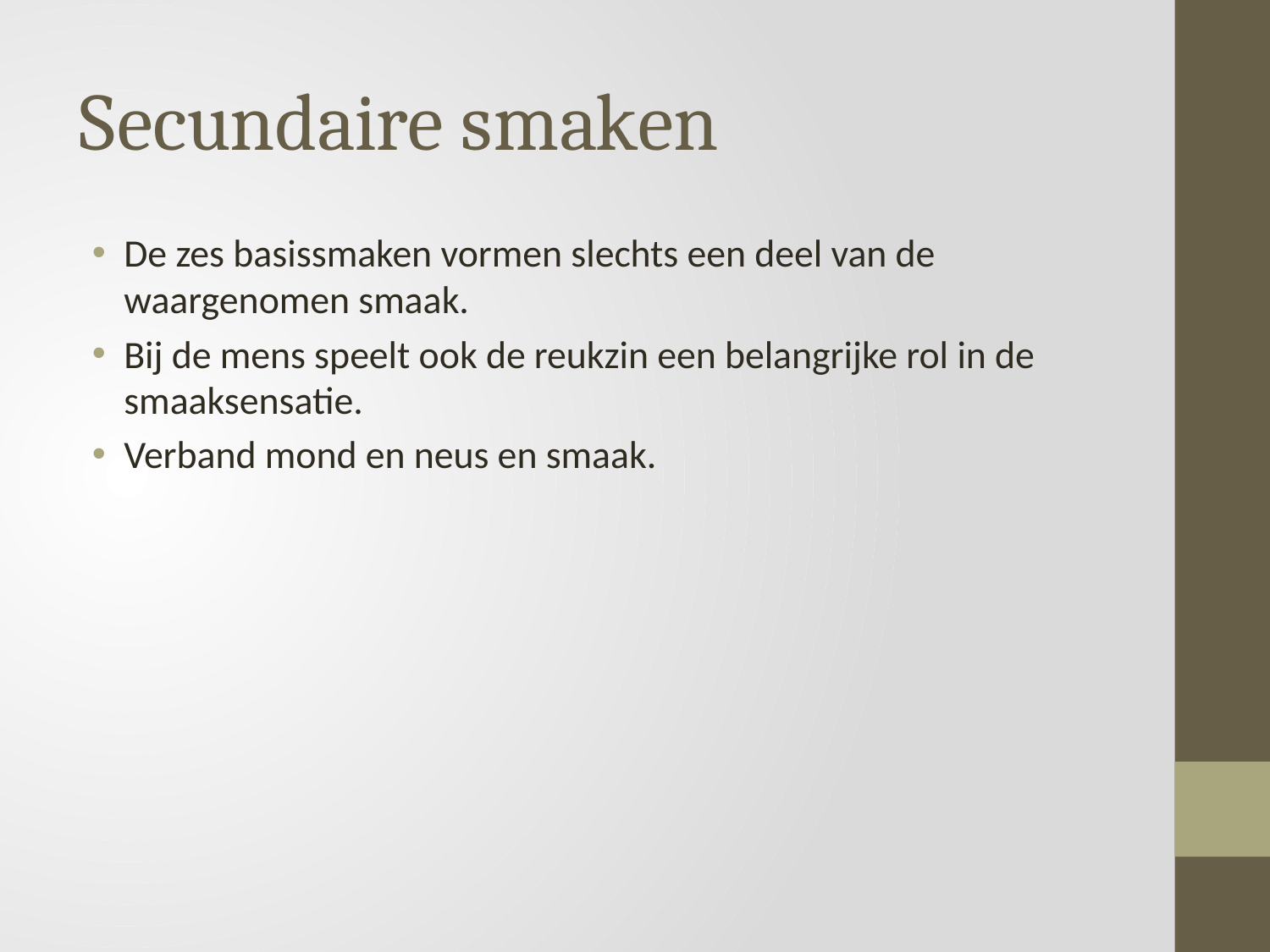

# Secundaire smaken
De zes basissmaken vormen slechts een deel van de waargenomen smaak.
Bij de mens speelt ook de reukzin een belangrijke rol in de smaaksensatie.
Verband mond en neus en smaak.